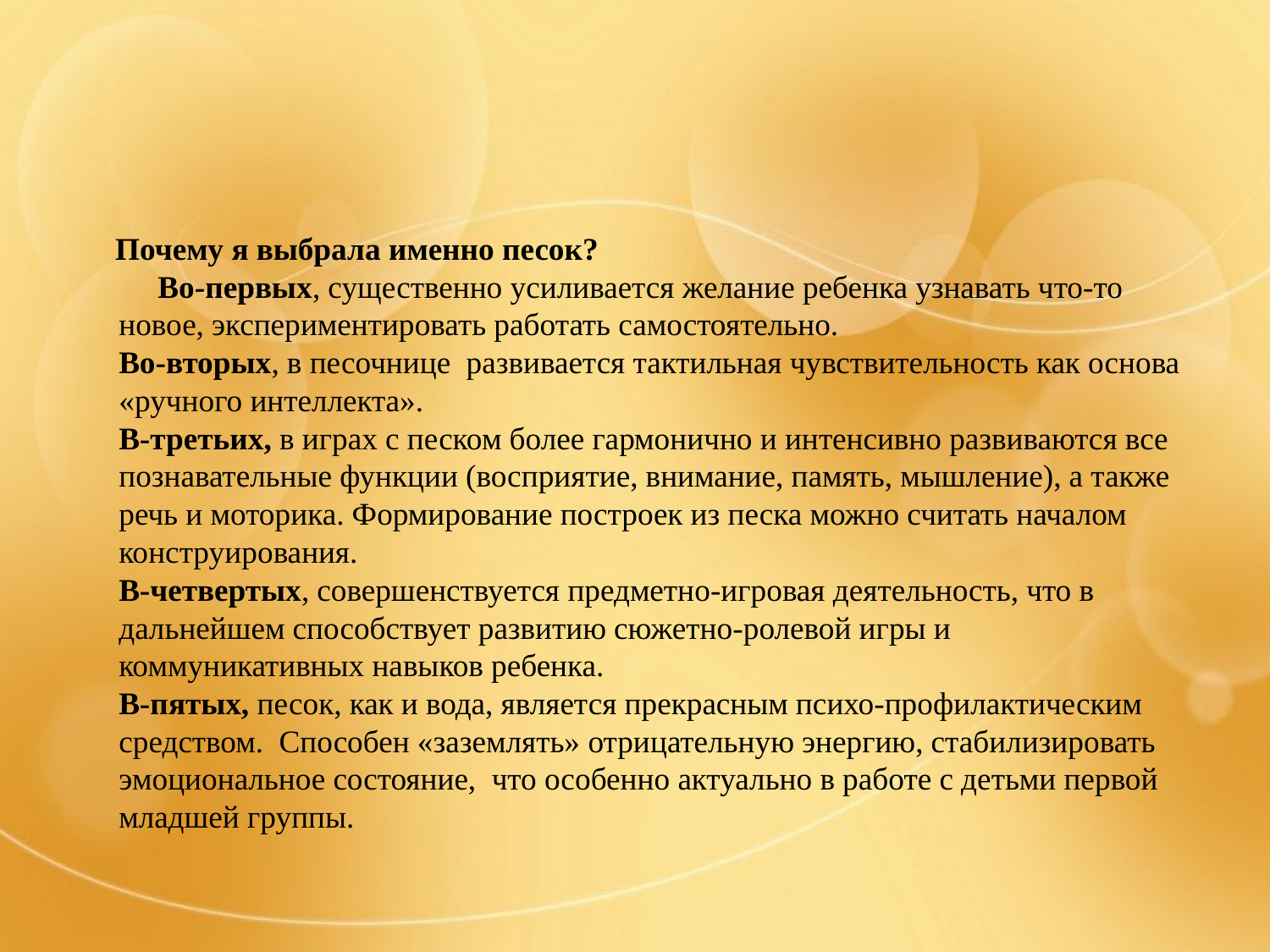

#
     Почему я выбрала именно песок?                                                                                 Во-первых, существенно усиливается желание ребенка узнавать что-то новое, экспериментировать работать самостоятельно.
Во-вторых, в песочнице  развивается тактильная чувствительность как основа «ручного интеллекта».
В-третьих, в играх с песком более гармонично и интенсивно развиваются все познавательные функции (восприятие, внимание, память, мышление), а также речь и моторика. Формирование построек из песка можно считать началом конструирования.
В-четвертых, совершенствуется предметно-игровая деятельность, что в дальнейшем способствует развитию сюжетно-ролевой игры и коммуникативных навыков ребенка.
В-пятых, песок, как и вода, является прекрасным психо-профилактическим средством.  Способен «заземлять» отрицательную энергию, стабилизировать эмоциональное состояние,  что особенно актуально в работе с детьми первой младшей группы.